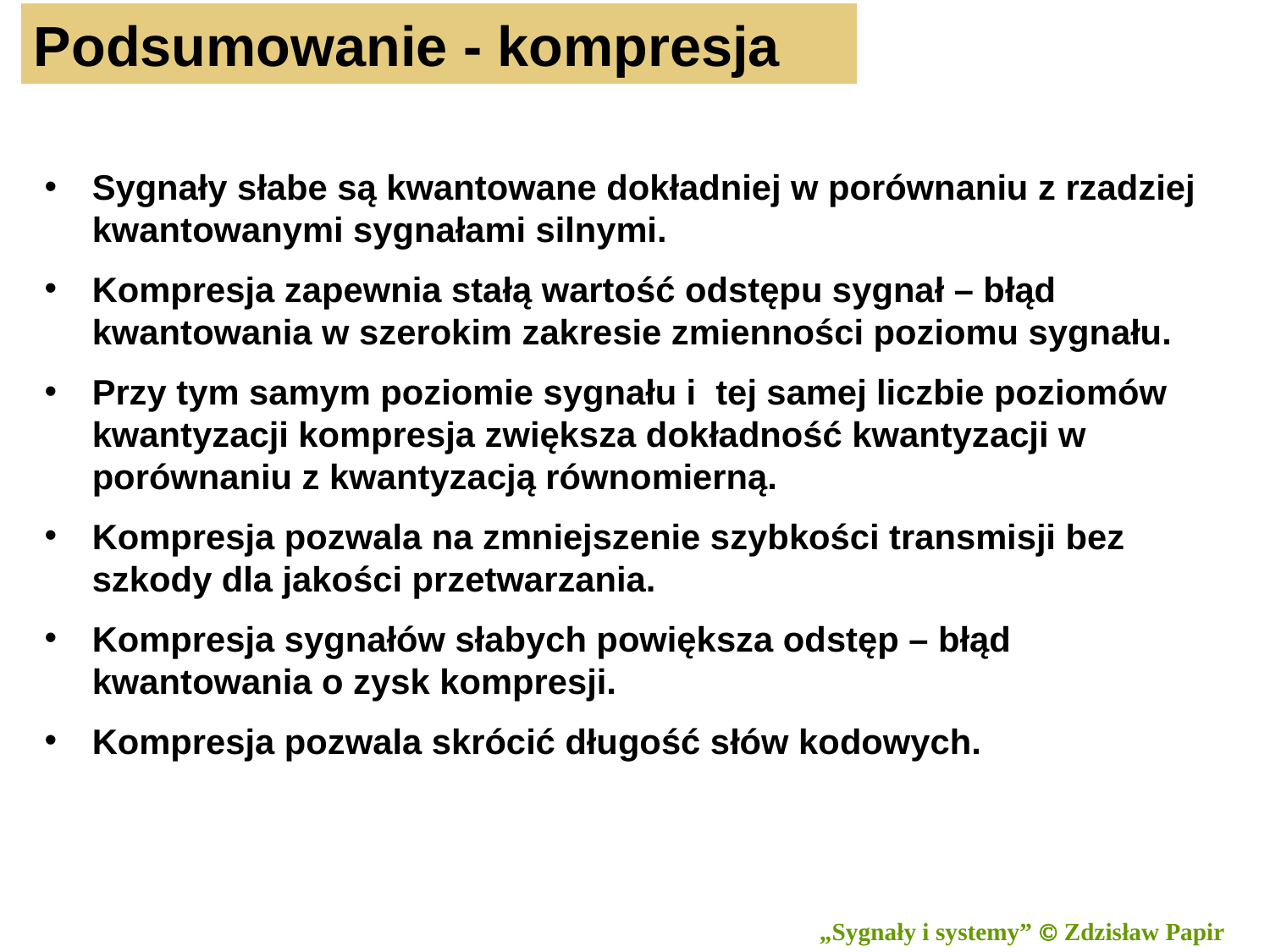

Podsumowanie - kompresja
Sygnały słabe są kwantowane dokładniej w porównaniu z rzadziej kwantowanymi sygnałami silnymi.
Kompresja zapewnia stałą wartość odstępu sygnał – błąd  kwantowania w szerokim zakresie zmienności poziomu sygnału.
Przy tym samym poziomie sygnału i  tej samej liczbie poziomów kwantyzacji kompresja zwiększa dokładność kwantyzacji w porównaniu z kwantyzacją równomierną.
Kompresja pozwala na zmniejszenie szybkości transmisji bez szkody dla jakości przetwarzania.
Kompresja sygnałów słabych powiększa odstęp – błąd kwantowania o zysk kompresji.
Kompresja pozwala skrócić długość słów kodowych.
32
„Sygnały i systemy” © Zdzisław Papir